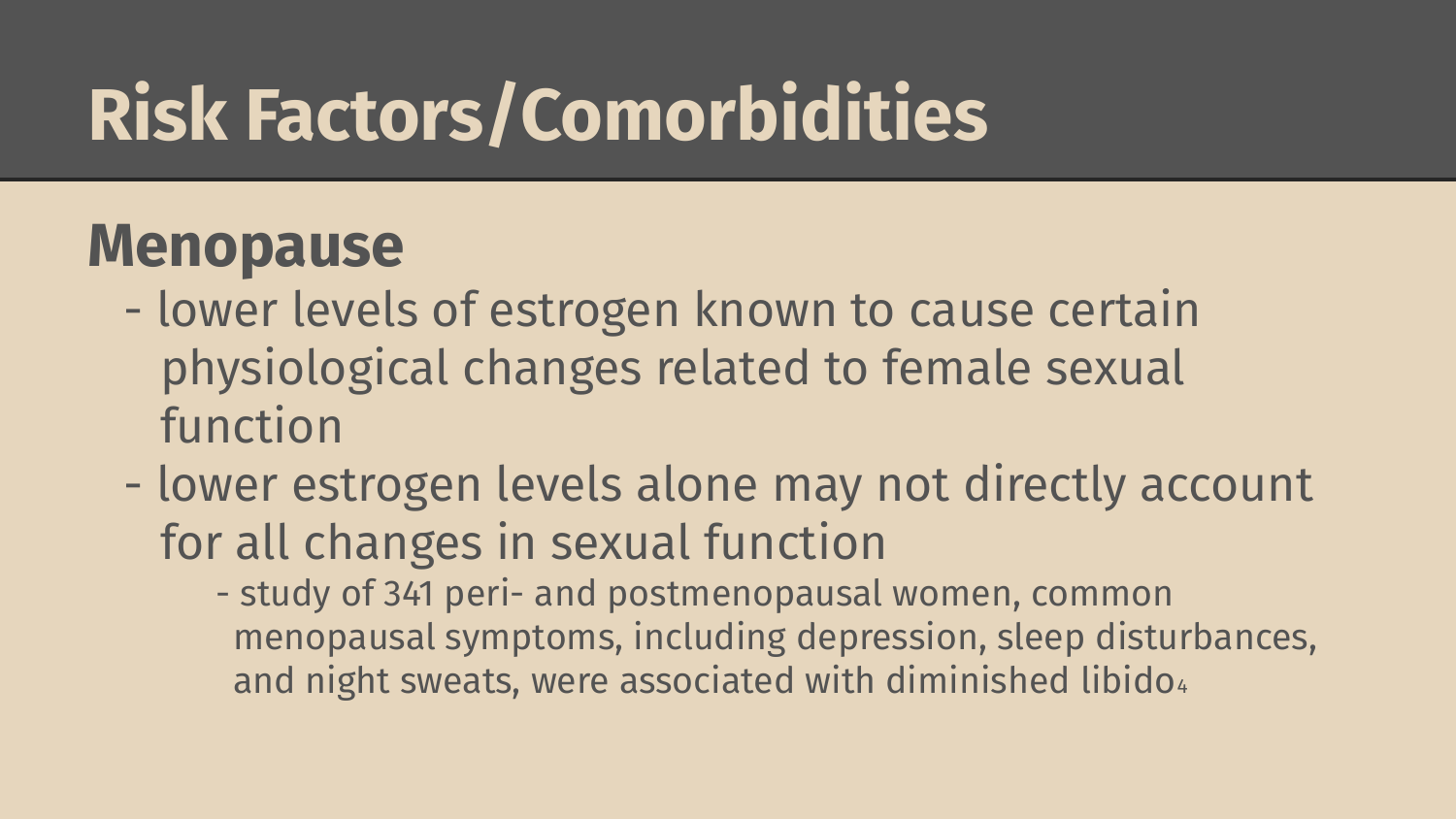

# Risk Factors/Comorbidities
Menopause
- lower levels of estrogen known to cause certain physiological changes related to female sexual function
- lower estrogen levels alone may not directly account for all changes in sexual function
  - study of 341 peri- and postmenopausal women, common menopausal symptoms, including depression, sleep disturbances, and night sweats, were associated with diminished libido4